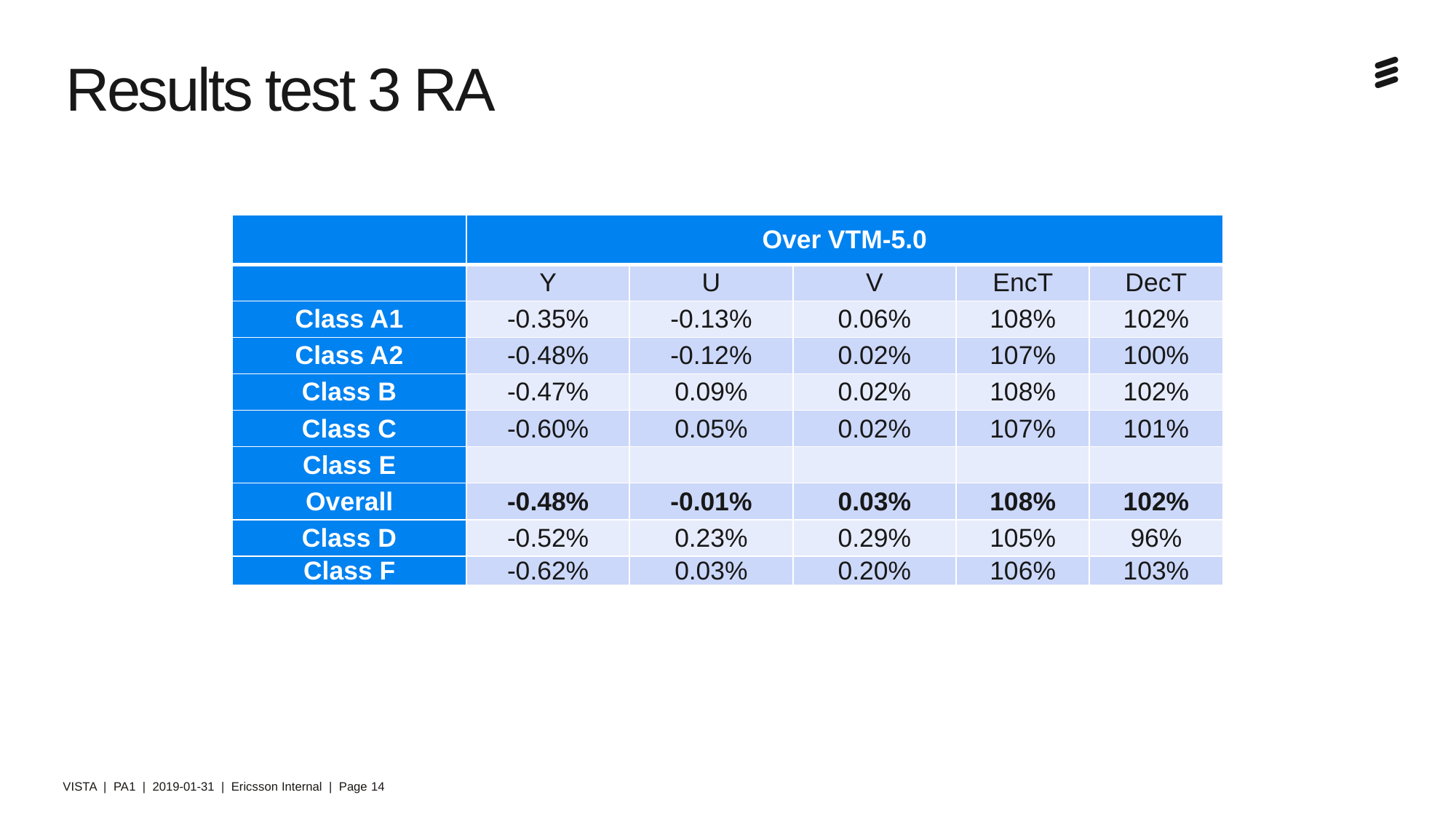

# Results test 3 RA
|  | Over VTM-5.0 |  |  |  |  |
| --- | --- | --- | --- | --- | --- |
|  | Y | U | V | EncT | DecT |
| Class A1 | -0.35% | -0.13% | 0.06% | 108% | 102% |
| Class A2 | -0.48% | -0.12% | 0.02% | 107% | 100% |
| Class B | -0.47% | 0.09% | 0.02% | 108% | 102% |
| Class C | -0.60% | 0.05% | 0.02% | 107% | 101% |
| Class E |  |  |  |  |  |
| Overall | -0.48% | -0.01% | 0.03% | 108% | 102% |
| Class D | -0.52% | 0.23% | 0.29% | 105% | 96% |
| Class F | -0.62% | 0.03% | 0.20% | 106% | 103% |